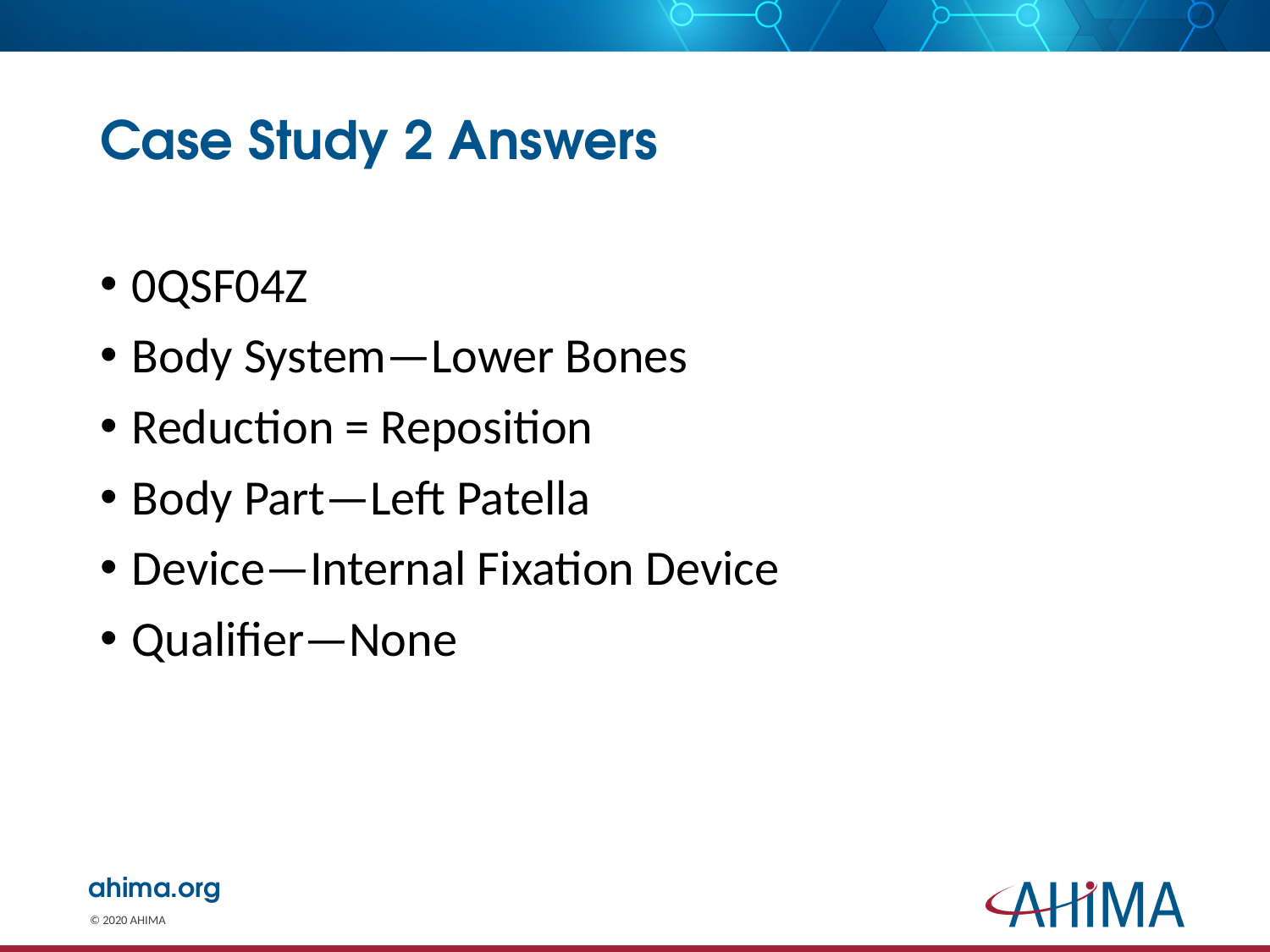

# Case Study 2 Answers
0QSF04Z
Body System—Lower Bones
Reduction = Reposition
Body Part—Left Patella
Device—Internal Fixation Device
Qualifier—None